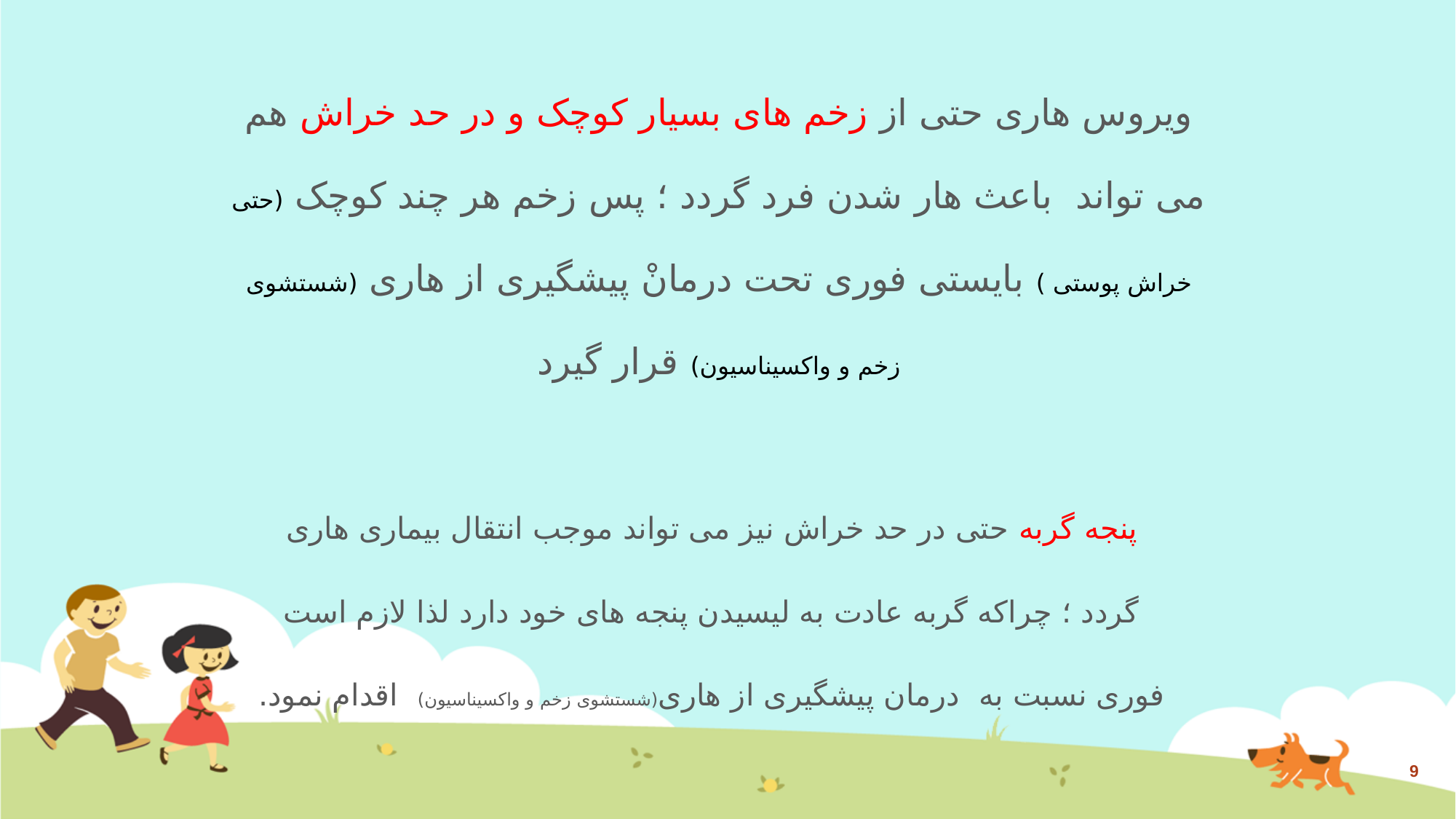

ویروس هاری حتی از زخم های بسیار کوچک و در حد خراش هم می تواند  باعث هار شدن فرد گردد ؛ پس زخم هر چند کوچک (حتی خراش پوستی ) بایستی فوری تحت درمانْ پیشگیری از هاری (شستشوی زخم و واکسیناسیون) قرار گیرد
# پنجه گربه حتی در حد خراش نیز می تواند موجب انتقال بیماری هاری گردد ؛ چراکه گربه عادت به لیسیدن پنجه های خود دارد لذا لازم است فوری نسبت به  درمان پیشگیری از هاری(شستشوی زخم و واکسیناسیون)  اقدام نمود.
9